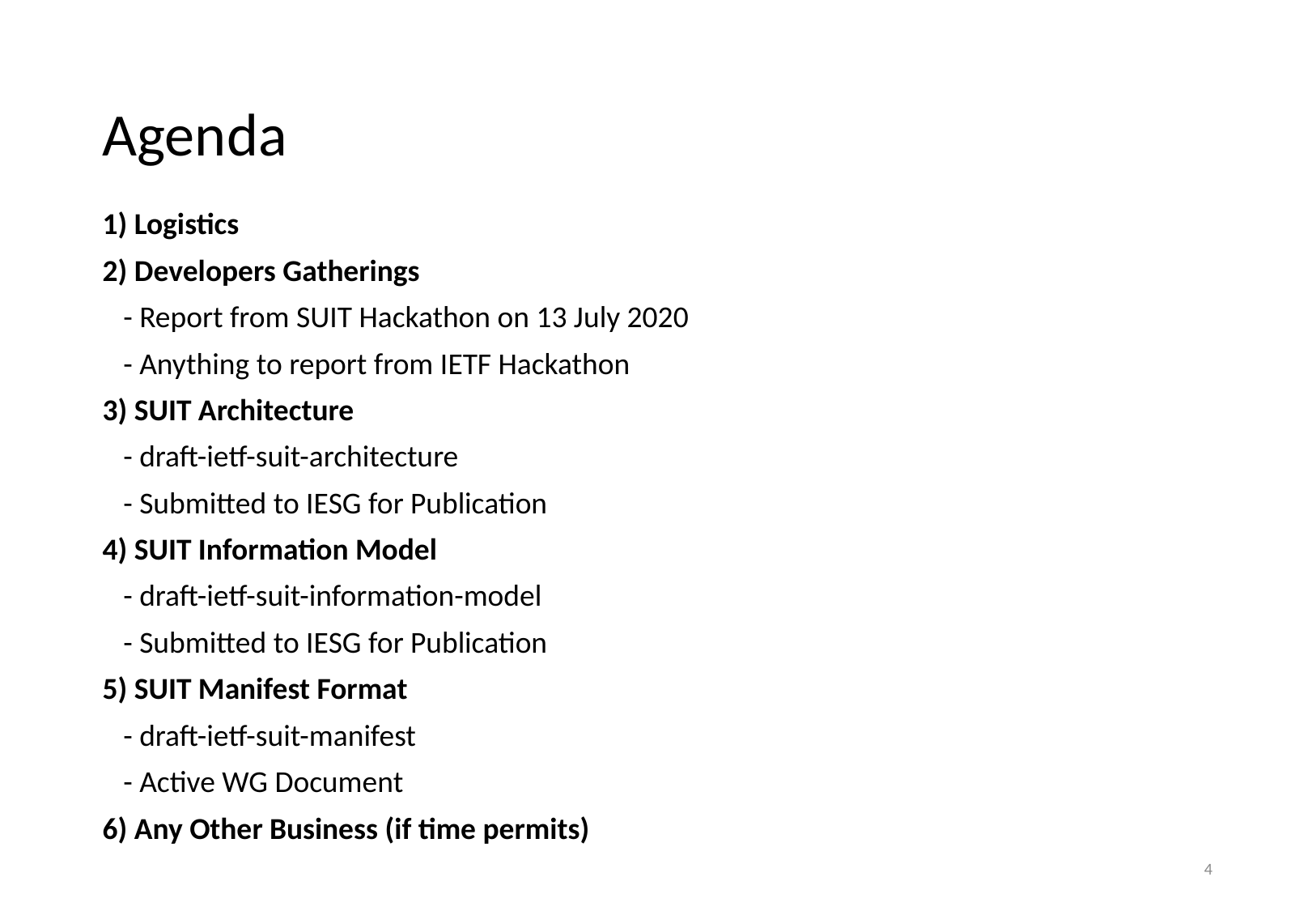

# Agenda
1) Logistics
2) Developers Gatherings
   - Report from SUIT Hackathon on 13 July 2020
   - Anything to report from IETF Hackathon
3) SUIT Architecture
   - draft-ietf-suit-architecture
   - Submitted to IESG for Publication
4) SUIT Information Model
   - draft-ietf-suit-information-model
   - Submitted to IESG for Publication
5) SUIT Manifest Format
   - draft-ietf-suit-manifest
   - Active WG Document
6) Any Other Business (if time permits)

4